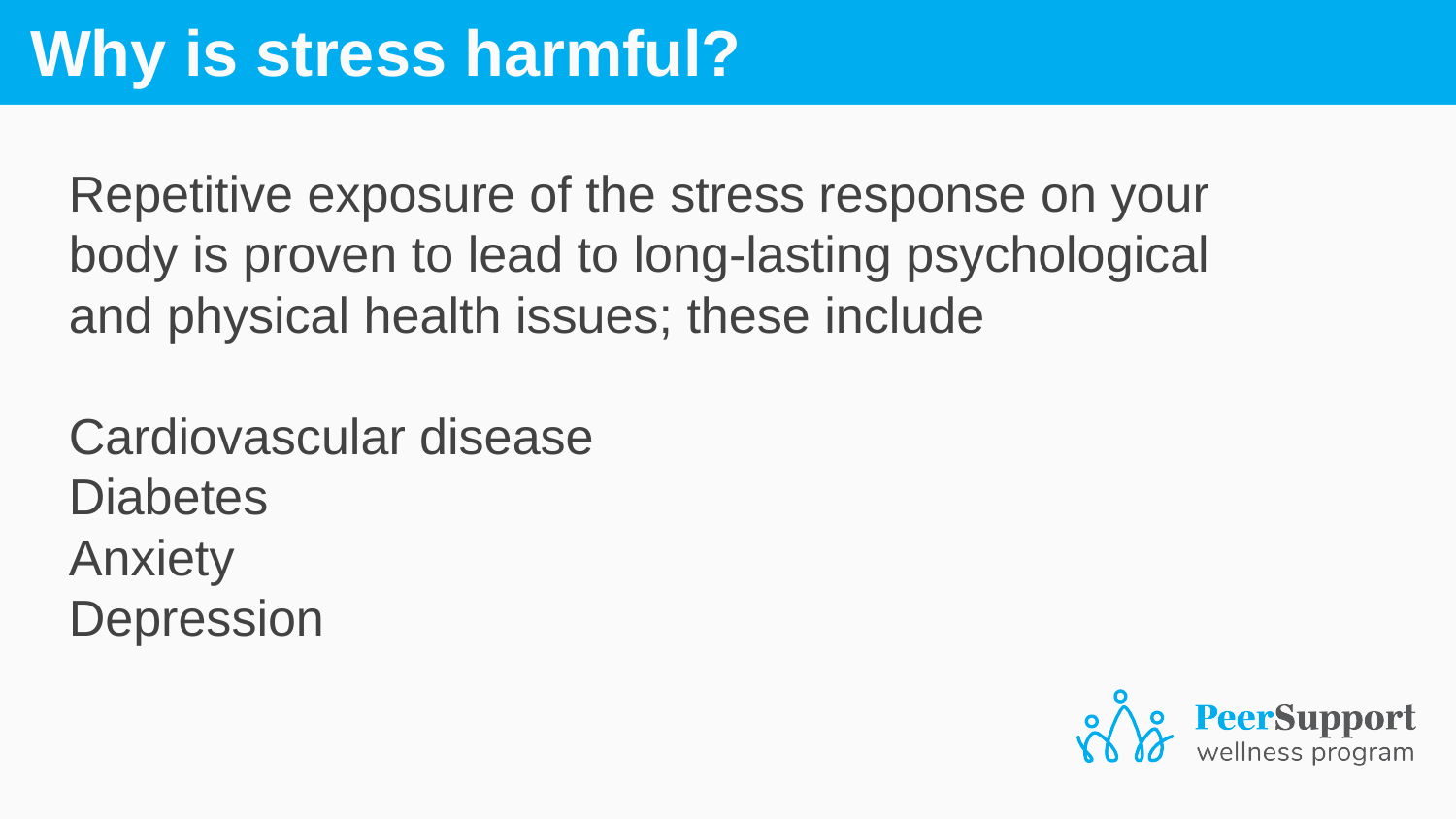

# Why is stress harmful?
Repetitive exposure of the stress response on your body is proven to lead to long-lasting psychological and physical health issues; these include

Cardiovascular disease
Diabetes
Anxiety
Depression